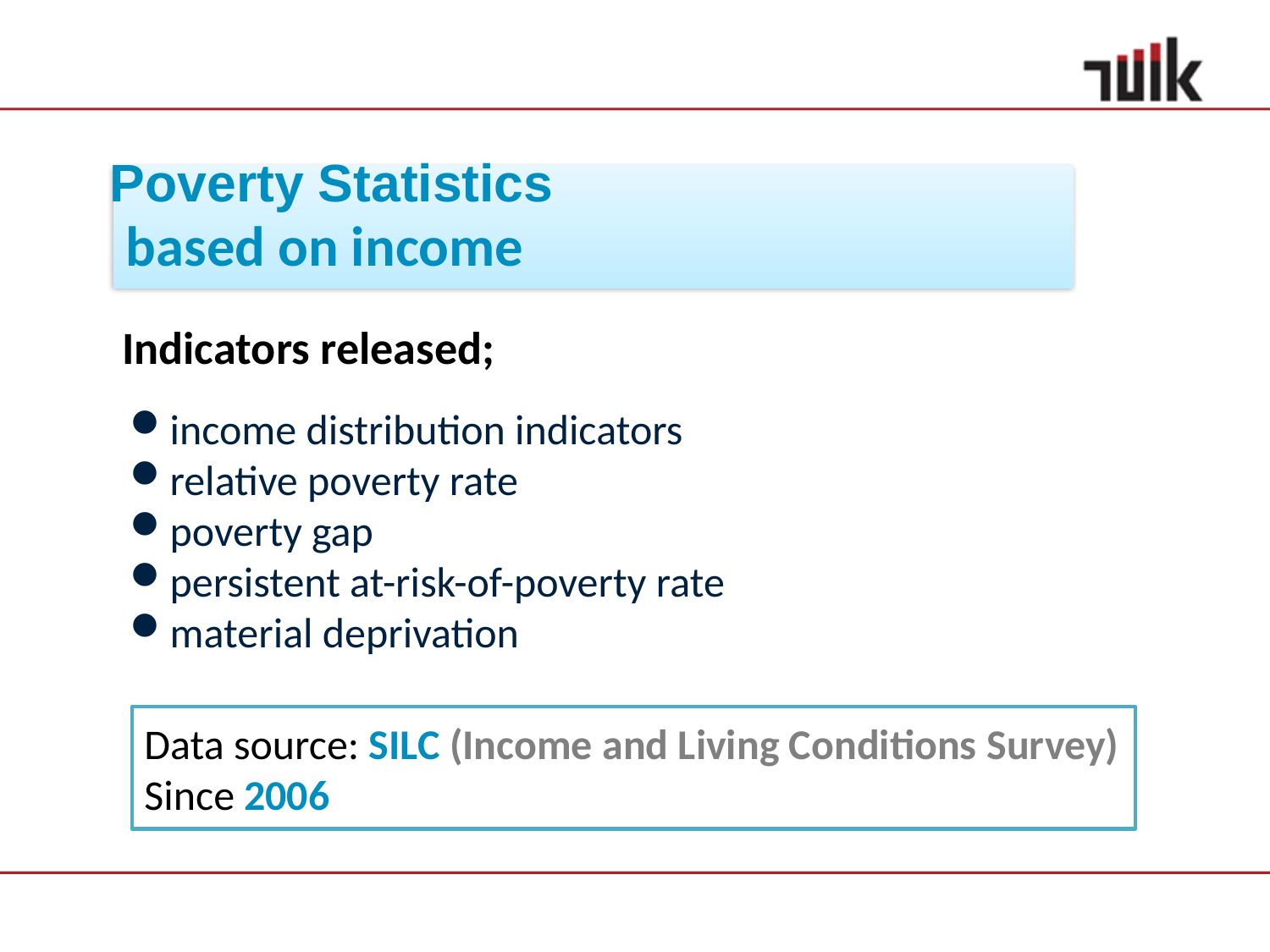

Poverty Statistics
based on income
Indicators released;
income distribution indicators
relative poverty rate
poverty gap
persistent at-risk-of-poverty rate
material deprivation

Data source: SILC (Income and Living Conditions Survey)
Since 2006